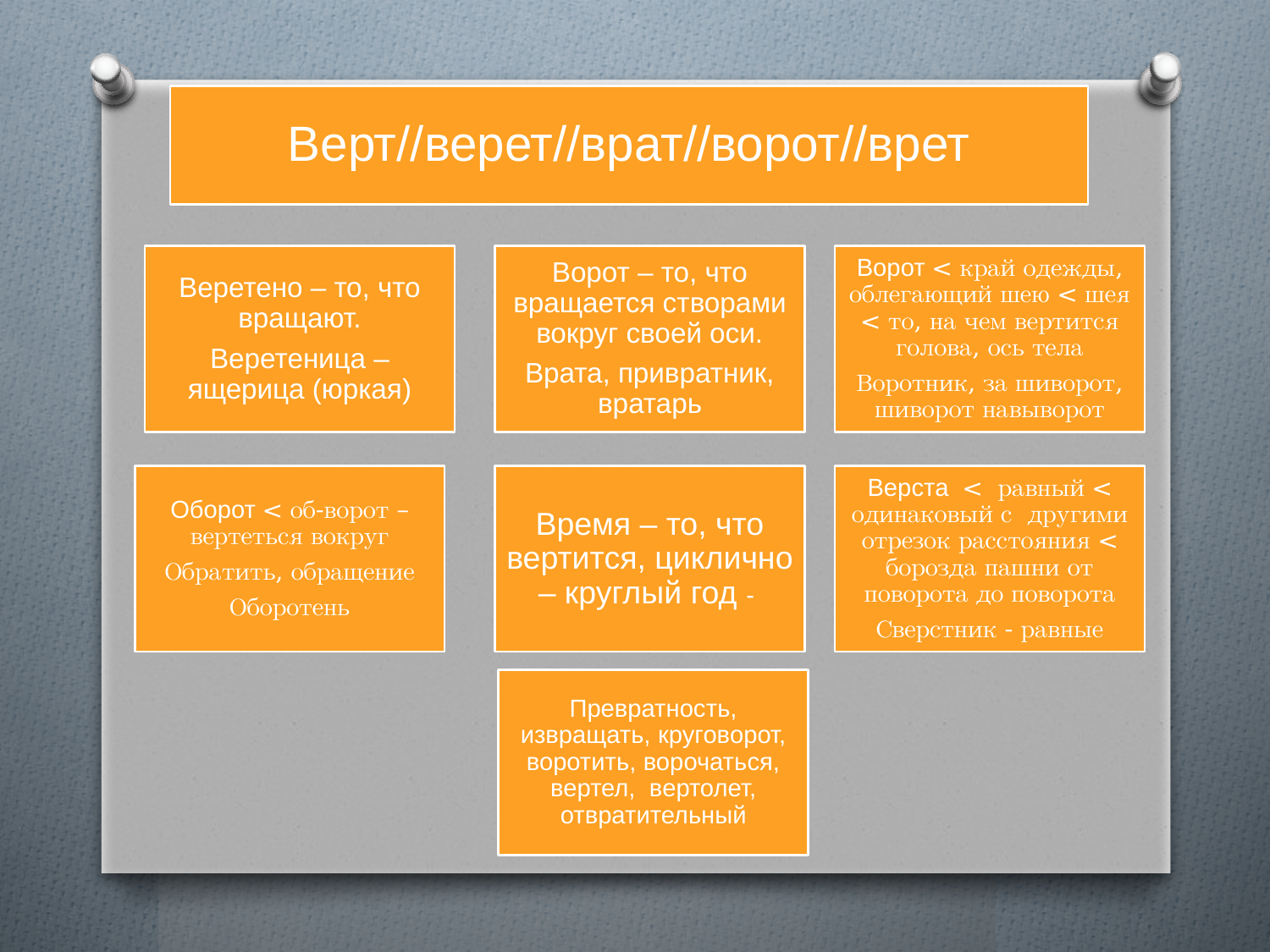

Верт//верет//врат//ворот//врет
Время – то, что вертится, циклично – круглый год -
Оборот < об-ворот – вертеться вокруг
Обратить, обращение
Оборотень
Ворот < край одежды, облегающий шею < шея < то, на чем вертится голова, ось тела
Воротник, за шиворот, шиворот навыворот
Веретено – то, что вращают.
Веретеница – ящерица (юркая)
Ворот – то, что вращается створами вокруг своей оси.
Врата, привратник, вратарь
Верста  <  равный < одинаковый с  другими отрезок расстояния < борозда пашни от поворота до поворота
Сверстник - равные
Превратность, извращать, круговорот, воротить, ворочаться, вертел,  вертолет, отвратительный